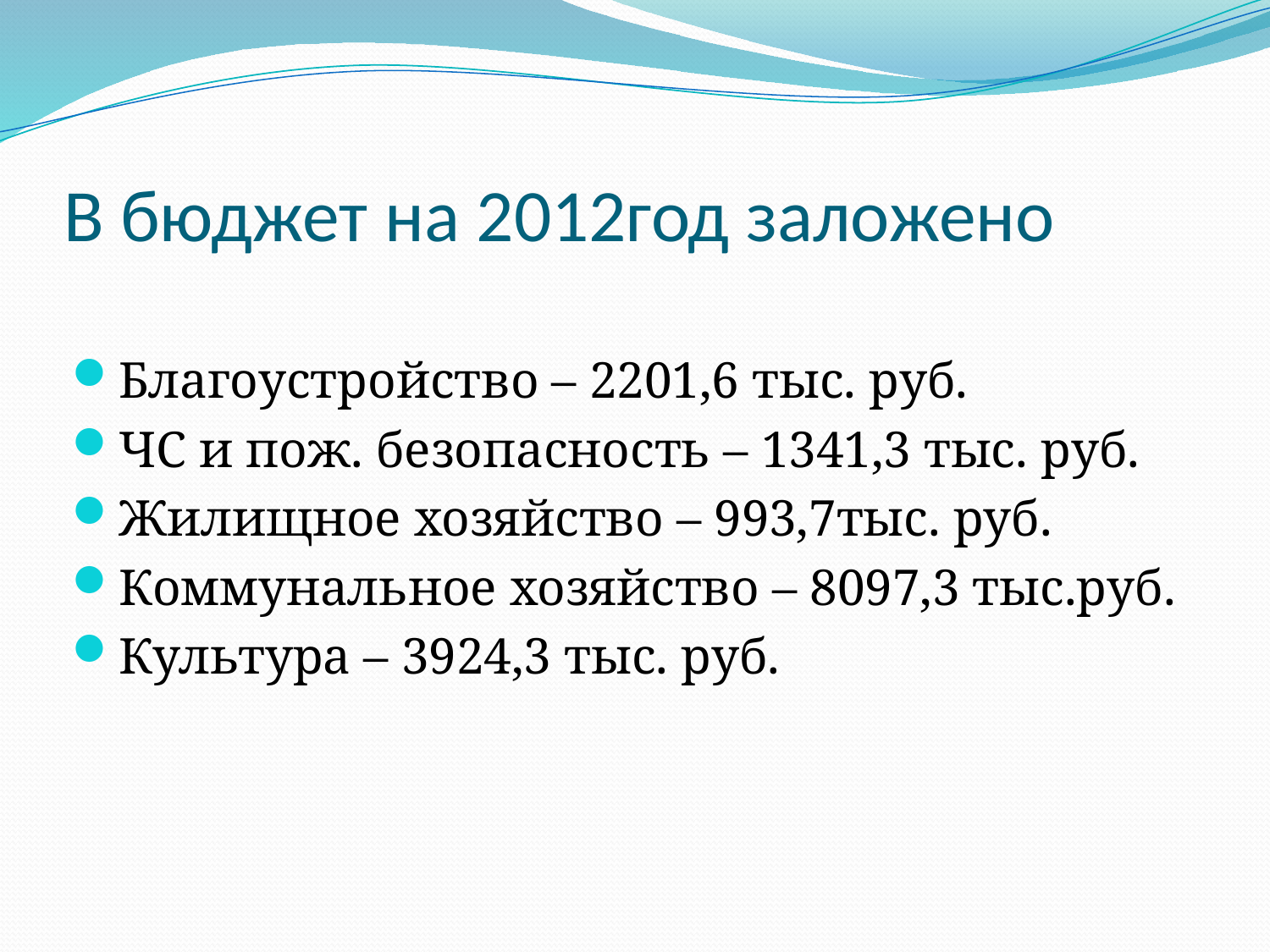

# В бюджет на 2012год заложено
Благоустройство – 2201,6 тыс. руб.
ЧС и пож. безопасность – 1341,3 тыс. руб.
Жилищное хозяйство – 993,7тыс. руб.
Коммунальное хозяйство – 8097,3 тыс.руб.
Культура – 3924,3 тыс. руб.